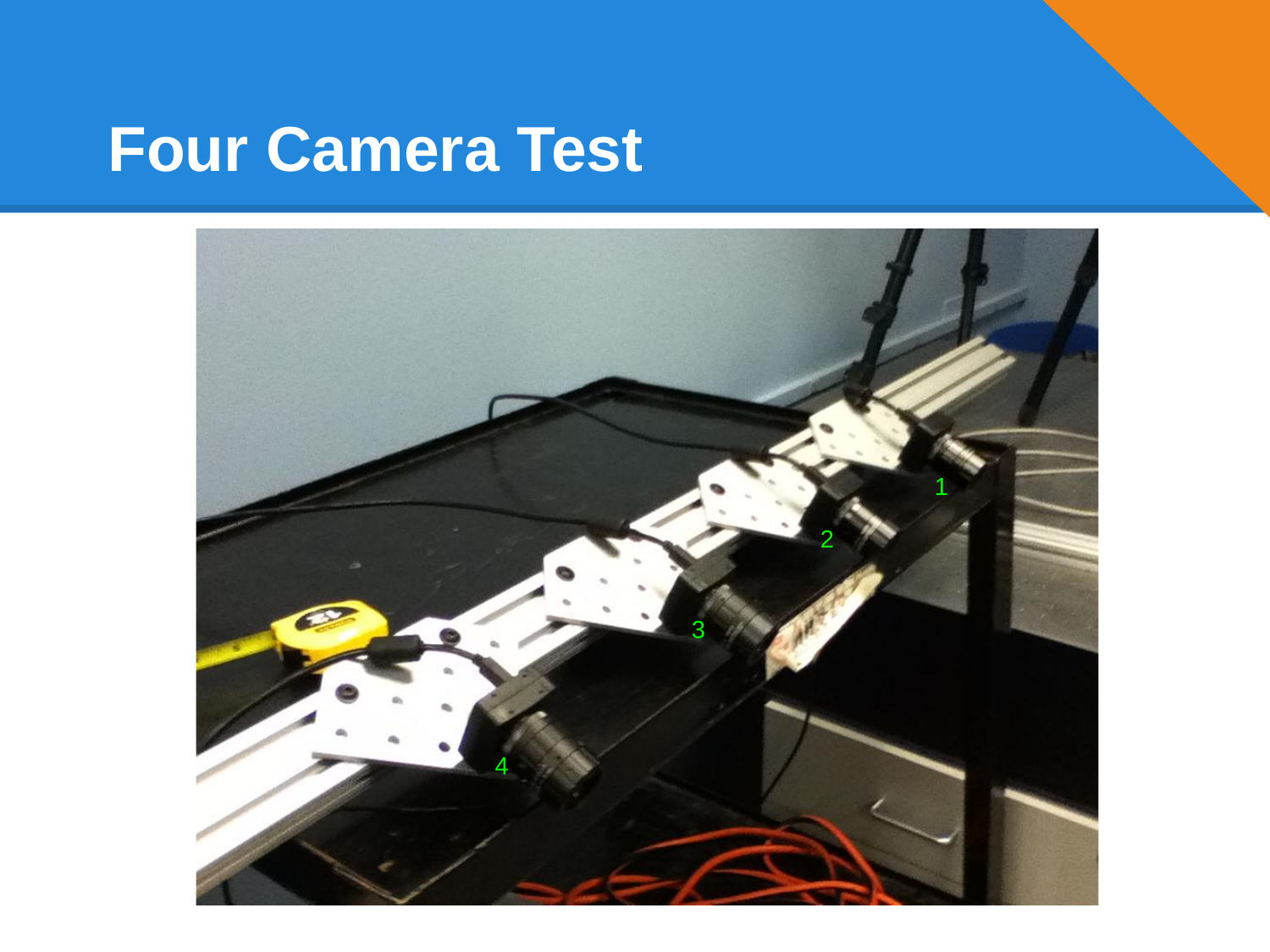

# Four Camera Test
Four Camera

1
2
3
4